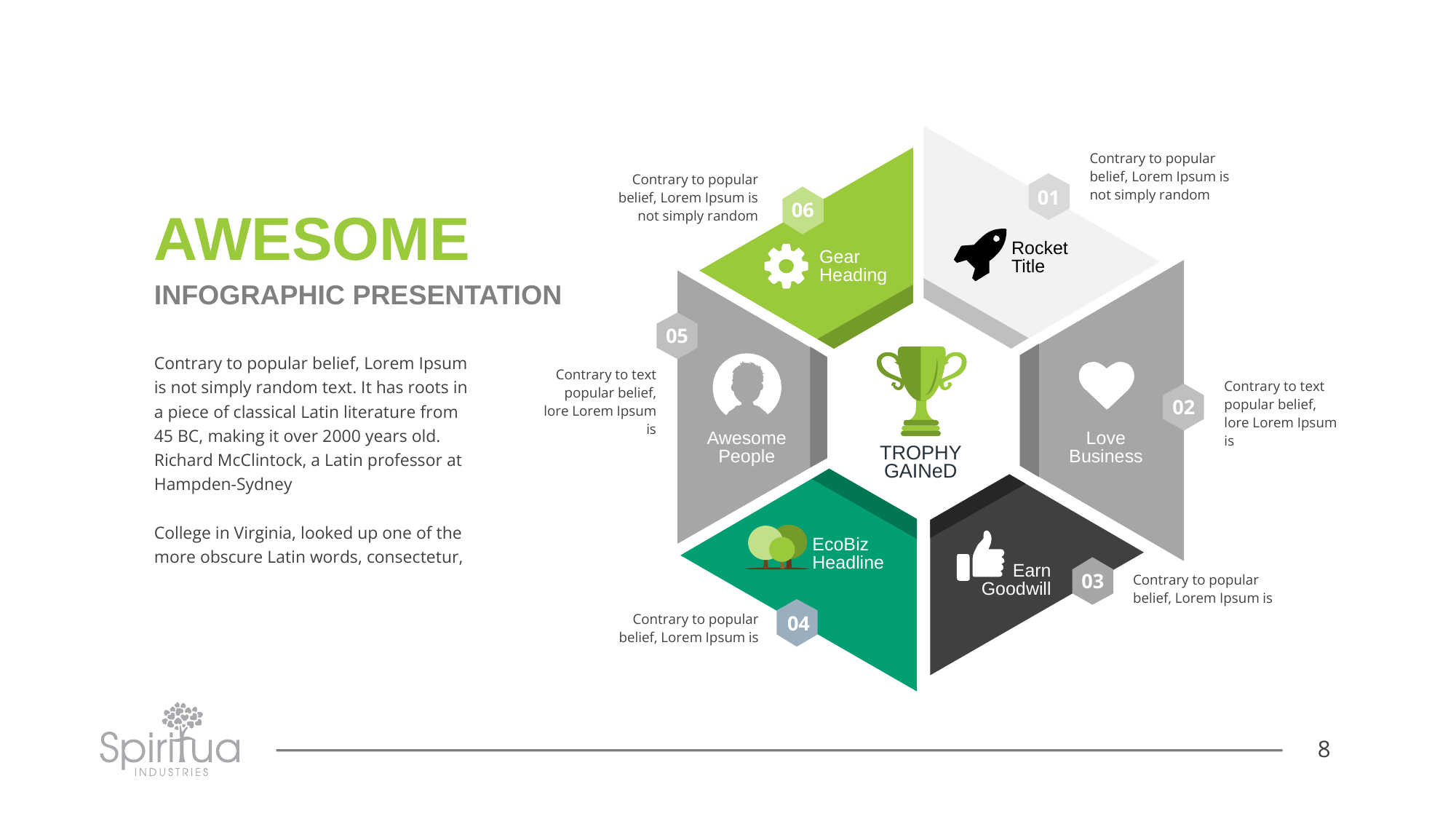

Contrary to popular belief, Lorem Ipsum is not simply random

Contrary to popular belief, Lorem Ipsum is not simply random

01

06

AWESOME
INFOGRAPHIC PRESENTATION
Rocket
Title
Gear
Heading

05
Contrary to popular belief, Lorem Ipsum is not simply random text. It has roots in a piece of classical Latin literature from 45 BC, making it over 2000 years old. Richard McClintock, a Latin professor at Hampden-Sydney

College in Virginia, looked up one of the more obscure Latin words, consectetur,

Contrary to text popular belief, lore Lorem Ipsum is

Contrary to text popular belief, lore Lorem Ipsum is

02

Awesome
People
Love
Business

TROPHY
GAINeD

EcoBiz
Headline

Earn
Goodwill

03
Contrary to popular belief, Lorem Ipsum is

Contrary to popular belief, Lorem Ipsum is
04
8